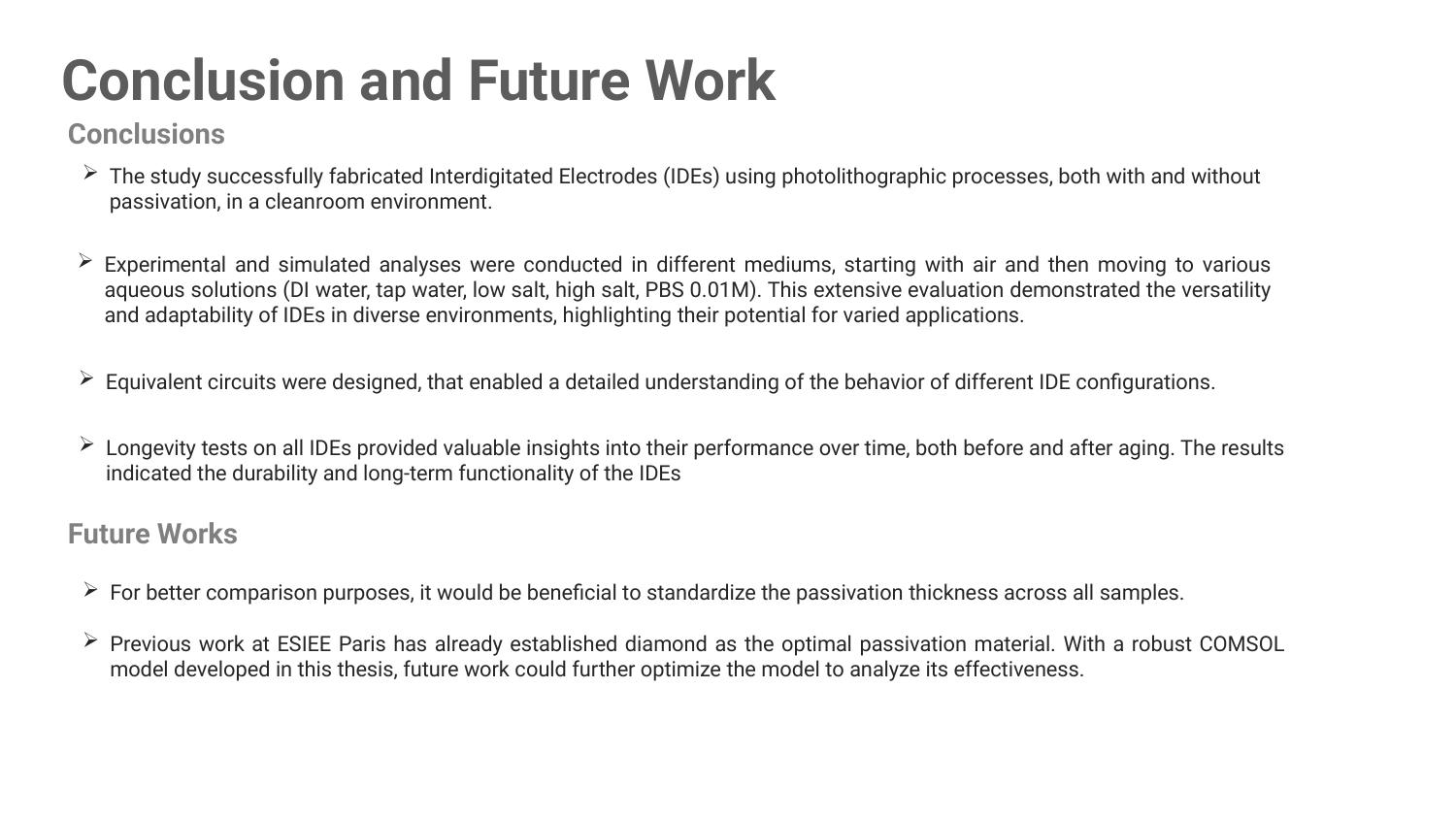

# Conclusion and Future Work
Conclusions
The study successfully fabricated Interdigitated Electrodes (IDEs) using photolithographic processes, both with and without passivation, in a cleanroom environment.
Experimental and simulated analyses were conducted in different mediums, starting with air and then moving to various aqueous solutions (DI water, tap water, low salt, high salt, PBS 0.01M). This extensive evaluation demonstrated the versatility and adaptability of IDEs in diverse environments, highlighting their potential for varied applications.
Equivalent circuits were designed, that enabled a detailed understanding of the behavior of different IDE configurations.
Longevity tests on all IDEs provided valuable insights into their performance over time, both before and after aging. The results indicated the durability and long-term functionality of the IDEs
Future Works
For better comparison purposes, it would be beneficial to standardize the passivation thickness across all samples.

Previous work at ESIEE Paris has already established diamond as the optimal passivation material. With a robust COMSOL model developed in this thesis, future work could further optimize the model to analyze its effectiveness.